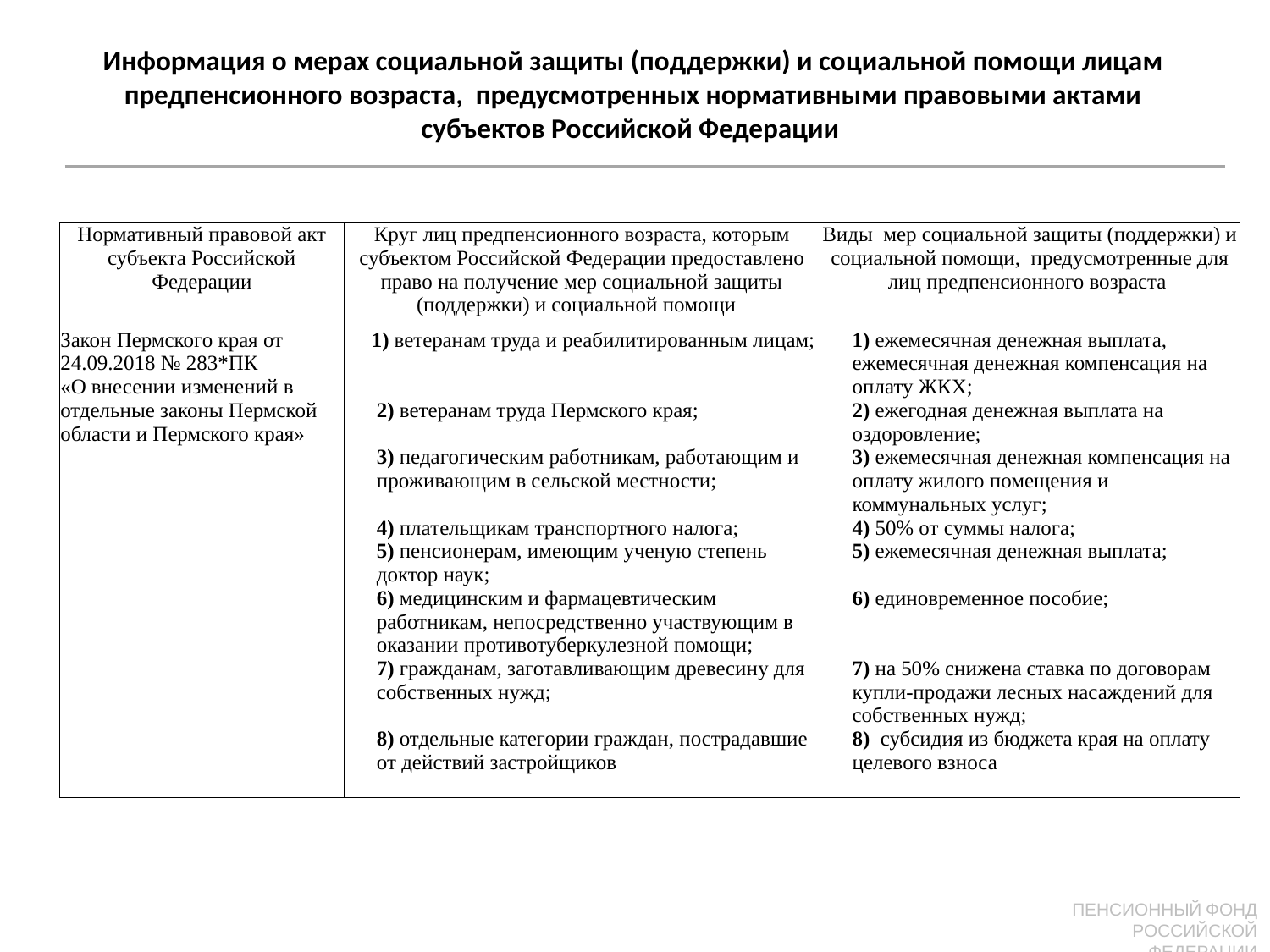

# Информация о мерах социальной защиты (поддержки) и социальной помощи лицам предпенсионного возраста,  предусмотренных нормативными правовыми актами субъектов Российской Федерации
| Нормативный правовой акт субъекта Российской Федерации | Круг лиц предпенсионного возраста, которым субъектом Российской Федерации предоставлено право на получение мер социальной защиты (поддержки) и социальной помощи | Виды мер социальной защиты (поддержки) и социальной помощи, предусмотренные для лиц предпенсионного возраста |
| --- | --- | --- |
| Закон Пермского края от 24.09.2018 № 283\*ПК «О внесении изменений в отдельные законы Пермской области и Пермского края» | 1) ветеранам труда и реабилитированным лицам; 2) ветеранам труда Пермского края; 3) педагогическим работникам, работающим и проживающим в сельской местности; 4) плательщикам транспортного налога; 5) пенсионерам, имеющим ученую степень доктор наук; 6) медицинским и фармацевтическим работникам, непосредственно участвующим в оказании противотуберкулезной помощи; 7) гражданам, заготавливающим древесину для собственных нужд; 8) отдельные категории граждан, пострадавшие от действий застройщиков | 1) ежемесячная денежная выплата, ежемесячная денежная компенсация на оплату ЖКХ; 2) ежегодная денежная выплата на оздоровление; 3) ежемесячная денежная компенсация на оплату жилого помещения и коммунальных услуг; 4) 50% от суммы налога; 5) ежемесячная денежная выплата; 6) единовременное пособие; 7) на 50% снижена ставка по договорам купли-продажи лесных насаждений для собственных нужд; 8) субсидия из бюджета края на оплату целевого взноса |